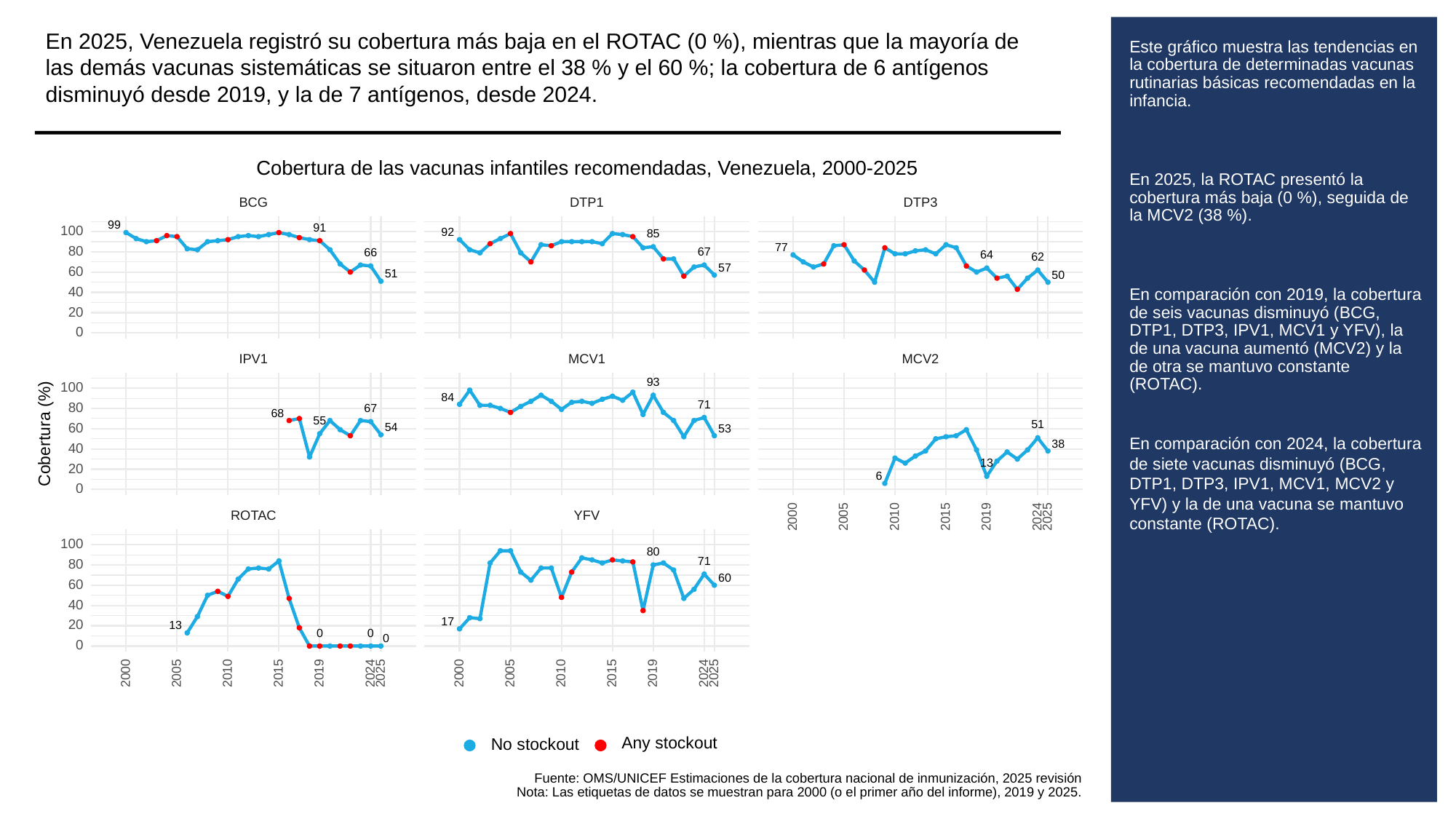

En 2025, Venezuela registró su cobertura más baja en el ROTAC (0 %), mientras que la mayoría de las demás vacunas sistemáticas se situaron entre el 38 % y el 60 %; la cobertura de 6 antígenos disminuyó desde 2019, y la de 7 antígenos, desde 2024.
# Este gráfico muestra las tendencias en la cobertura de determinadas vacunas rutinarias básicas recomendadas en la infancia.

En 2025, la ROTAC presentó la cobertura más baja (0 %), seguida de la MCV2 (38 %).

En comparación con 2019, la cobertura de seis vacunas disminuyó (BCG, DTP1, DTP3, IPV1, MCV1 y YFV), la de una vacuna aumentó (MCV2) y la de otra se mantuvo constante (ROTAC).

En comparación con 2024, la cobertura de siete vacunas disminuyó (BCG, DTP1, DTP3, IPV1, MCV1, MCV2 y YFV) y la de una vacuna se mantuvo constante (ROTAC).

Cobertura de las vacunas infantiles recomendadas, Venezuela, 2000-2025
BCG
DTP3
DTP1

99
91
100
92
85

77

80

67

66

64

62

57

60

51
50

40

20

0

MCV1
MCV2
IPV1

93
100

84

71

80

67

68

55

51
60
54
53
Cobertura (%)

38
40

13

20

6

0

ROTAC
YFV
2000
2005
2010
2015
2019
2024
2025

100

80

71

80

60

60

40

17
20
13

0
0

0

0

2000
2005
2010
2015
2019
2024
2025
2000
2005
2010
2015
2019
2024
2025
Any stockout
No stockout

Fuente: OMS/UNICEF Estimaciones de la cobertura nacional de inmunización, 2025 revisión
Nota: Las etiquetas de datos se muestran para 2000 (o el primer año del informe), 2019 y 2025.